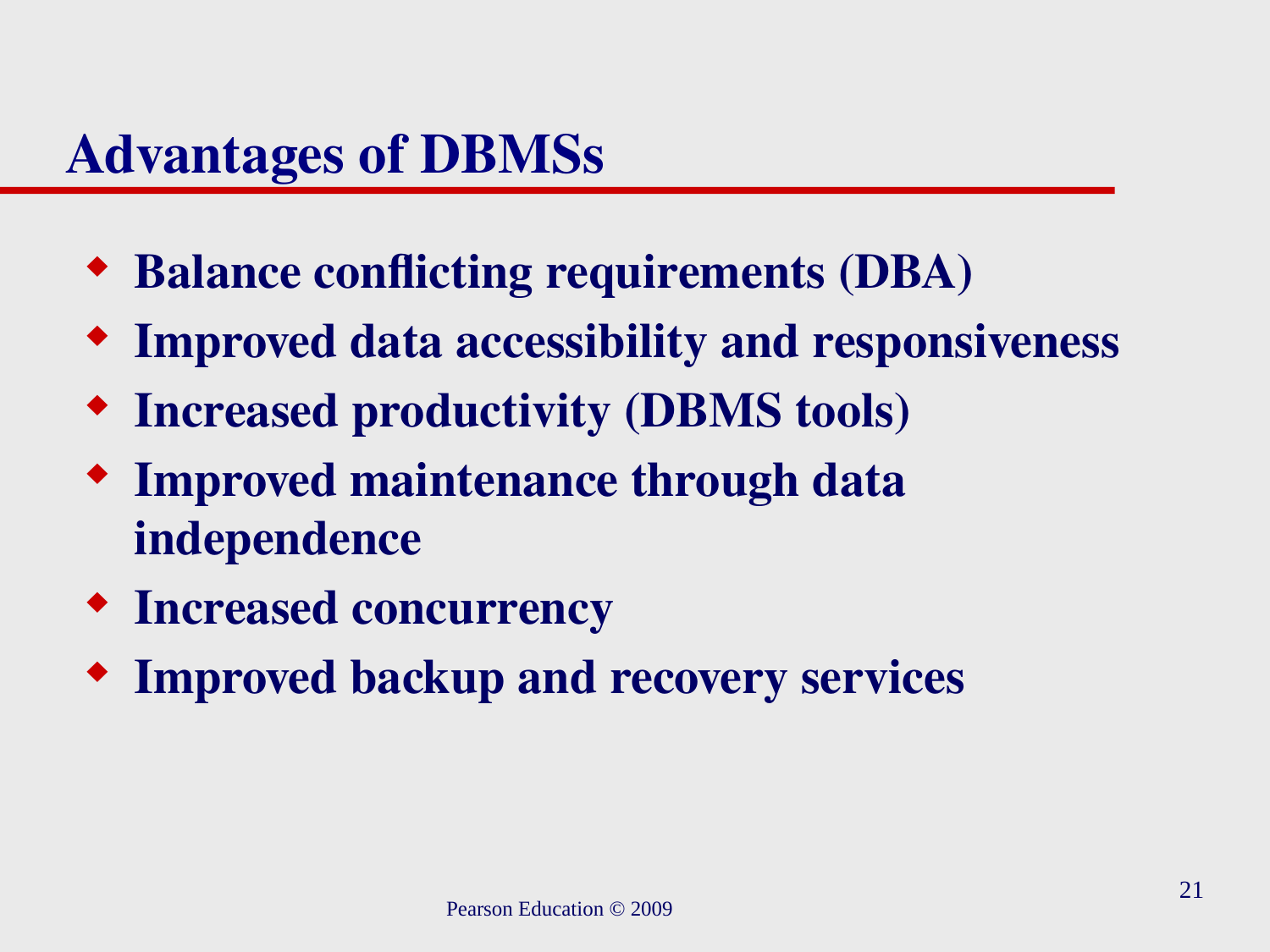

# Advantages of DBMSs
Balance conflicting requirements (DBA)
Improved data accessibility and responsiveness
Increased productivity (DBMS tools)
Improved maintenance through data independence
Increased concurrency
Improved backup and recovery services
21
Pearson Education © 2009